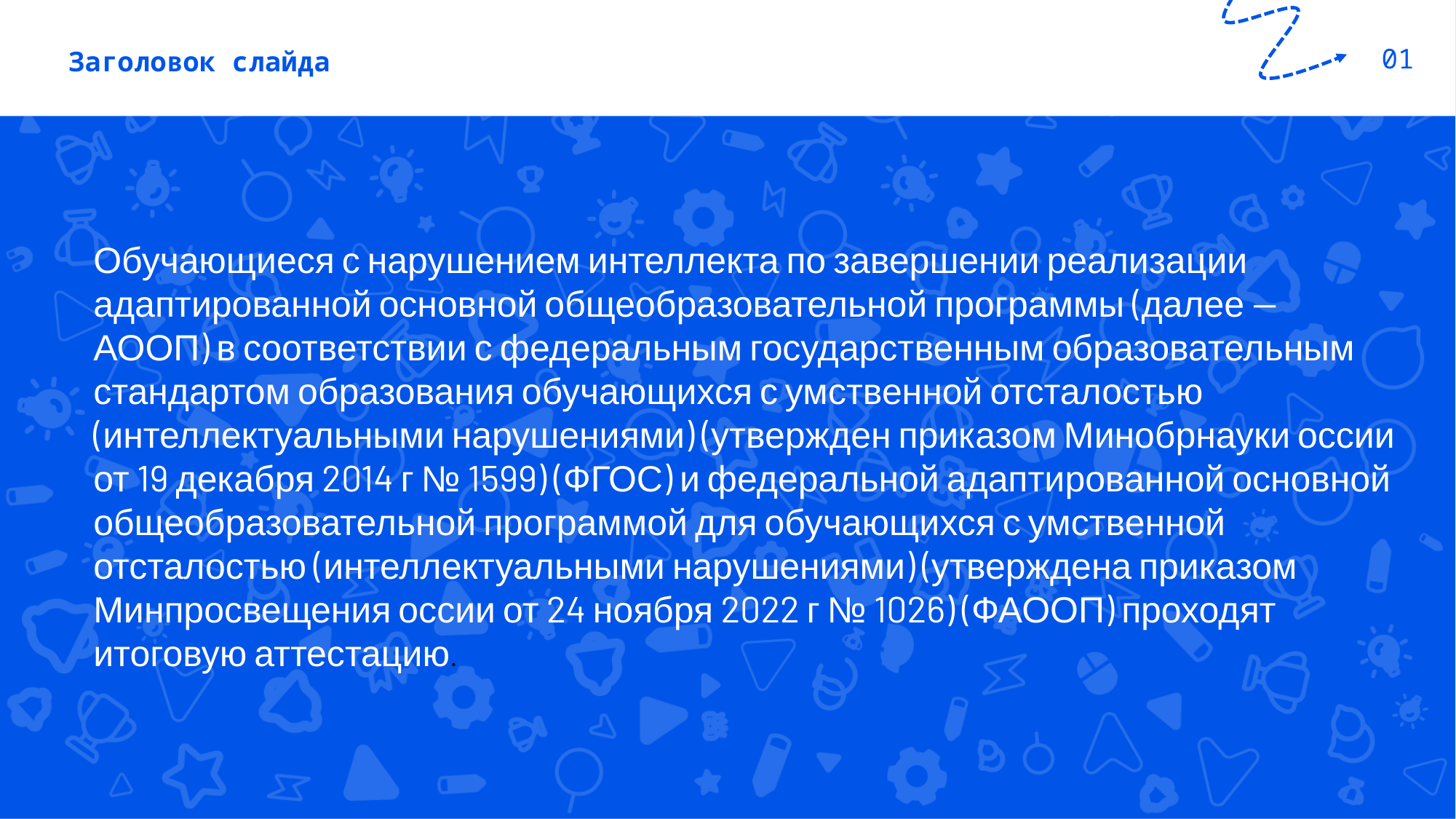

01
Заголовок слайда
Обучающиеся с нарушением интеллекта по завершении реализации адаптированной основной общеобразовательной программы (далее — АООП) в соответствии с федеральным государственным образовательным стандартом образования обучающихся с умственной отсталостью (интеллектуальными нарушениями) (утвержден приказом Минобрнауки оссии от 19 декабря 2014 г № 1599) (ФГОС) и федеральной адаптированной основной общеобразовательной программой для обучающихся с умственной отсталостью (интеллектуальными нарушениями) (утверждена приказом Минпросвещения оссии от 24 ноября 2022 г № 1026) (ФАООП) проходят итоговую аттестацию.